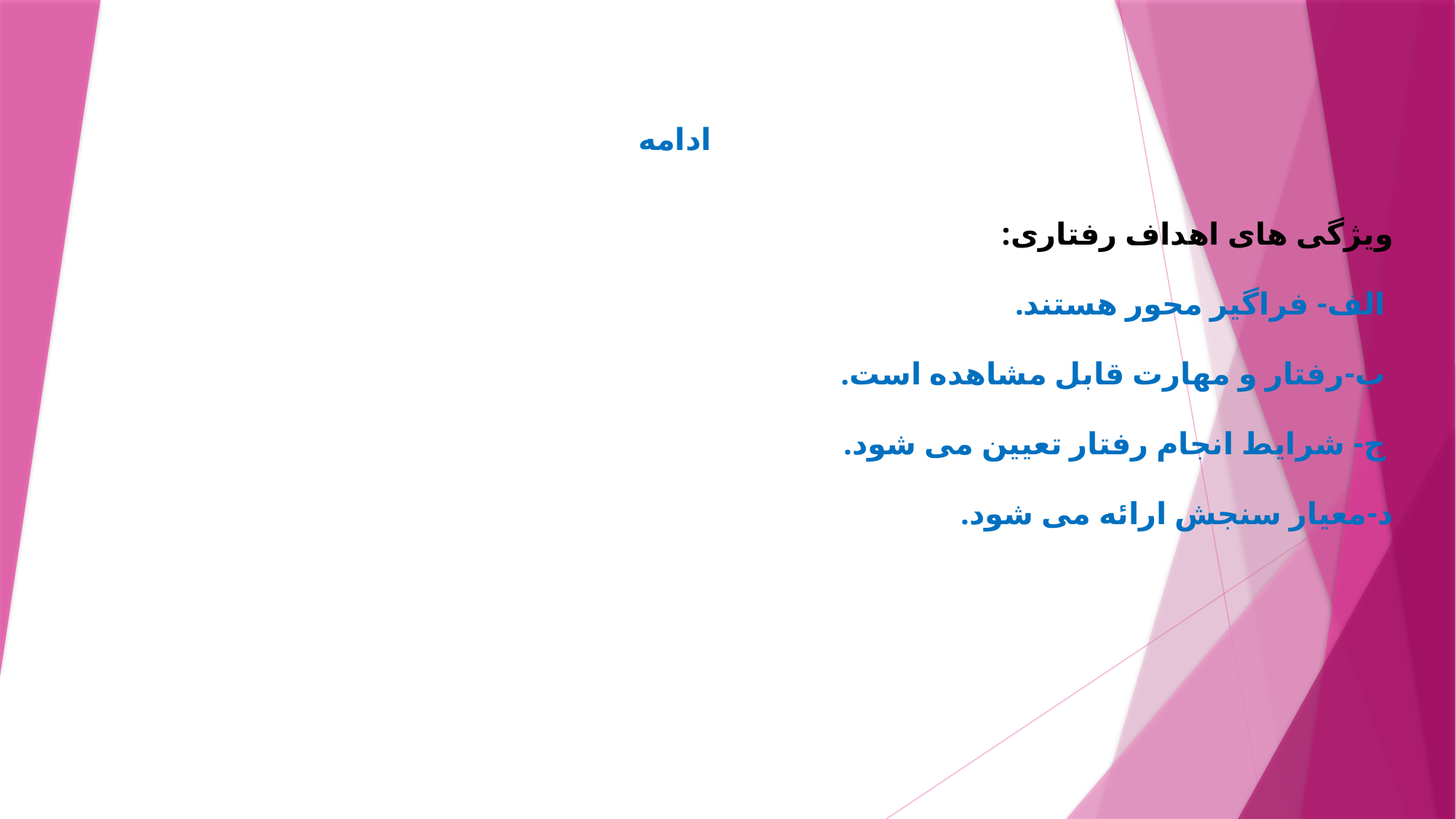

#
ادامه
ویژگی های اهداف رفتاری:
 الف- فراگير محور هستند.
 ب-رفتار و مهارت قابل مشاهده است.
 ج- شرايط انجام رفتار تعیین می شود.
د-معیار سنجش ارائه می شود.